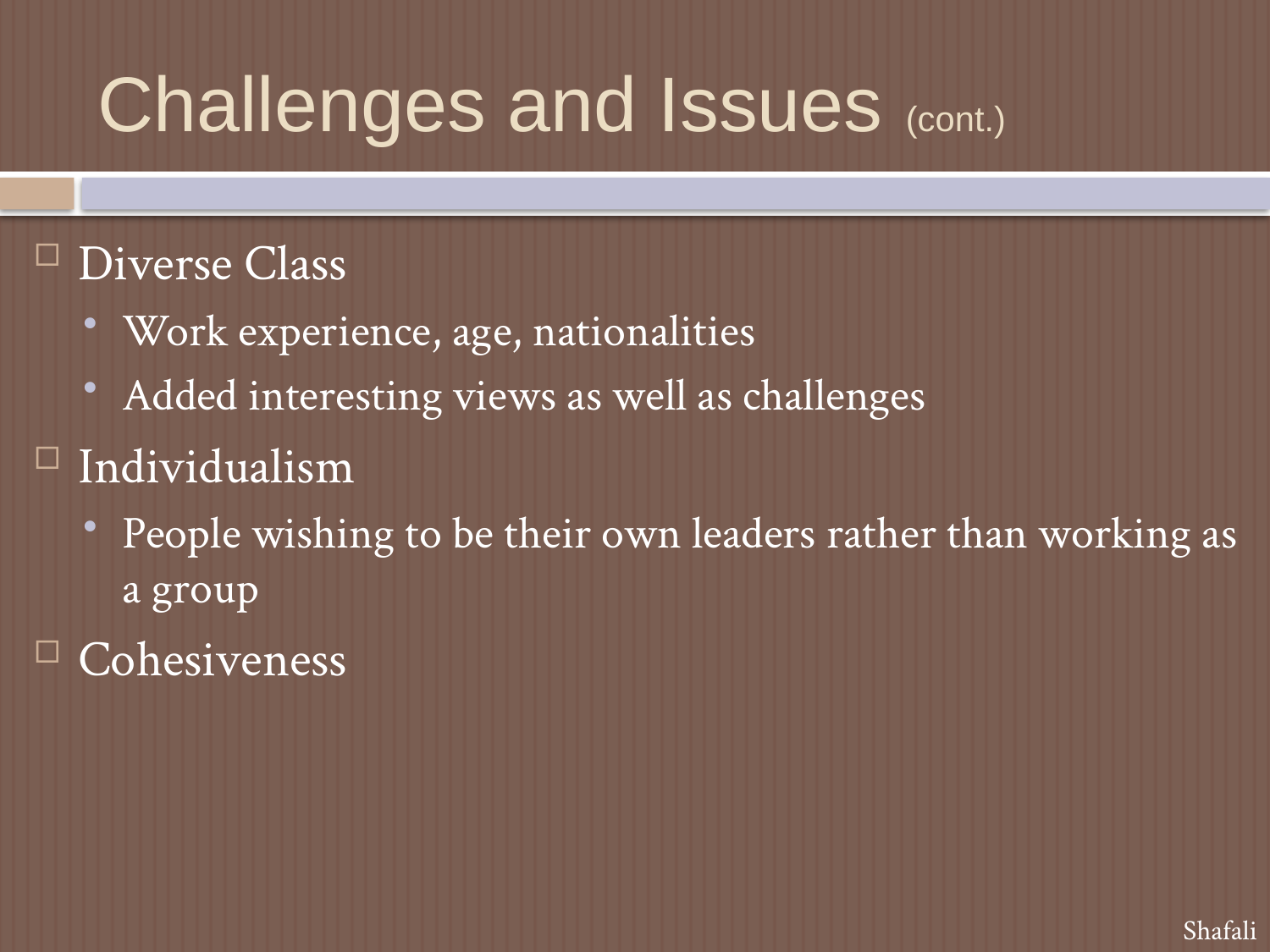

# Challenges and Issues (cont.)
Diverse Class
Work experience, age, nationalities
Added interesting views as well as challenges
Individualism
People wishing to be their own leaders rather than working as a group
Cohesiveness
Shafali